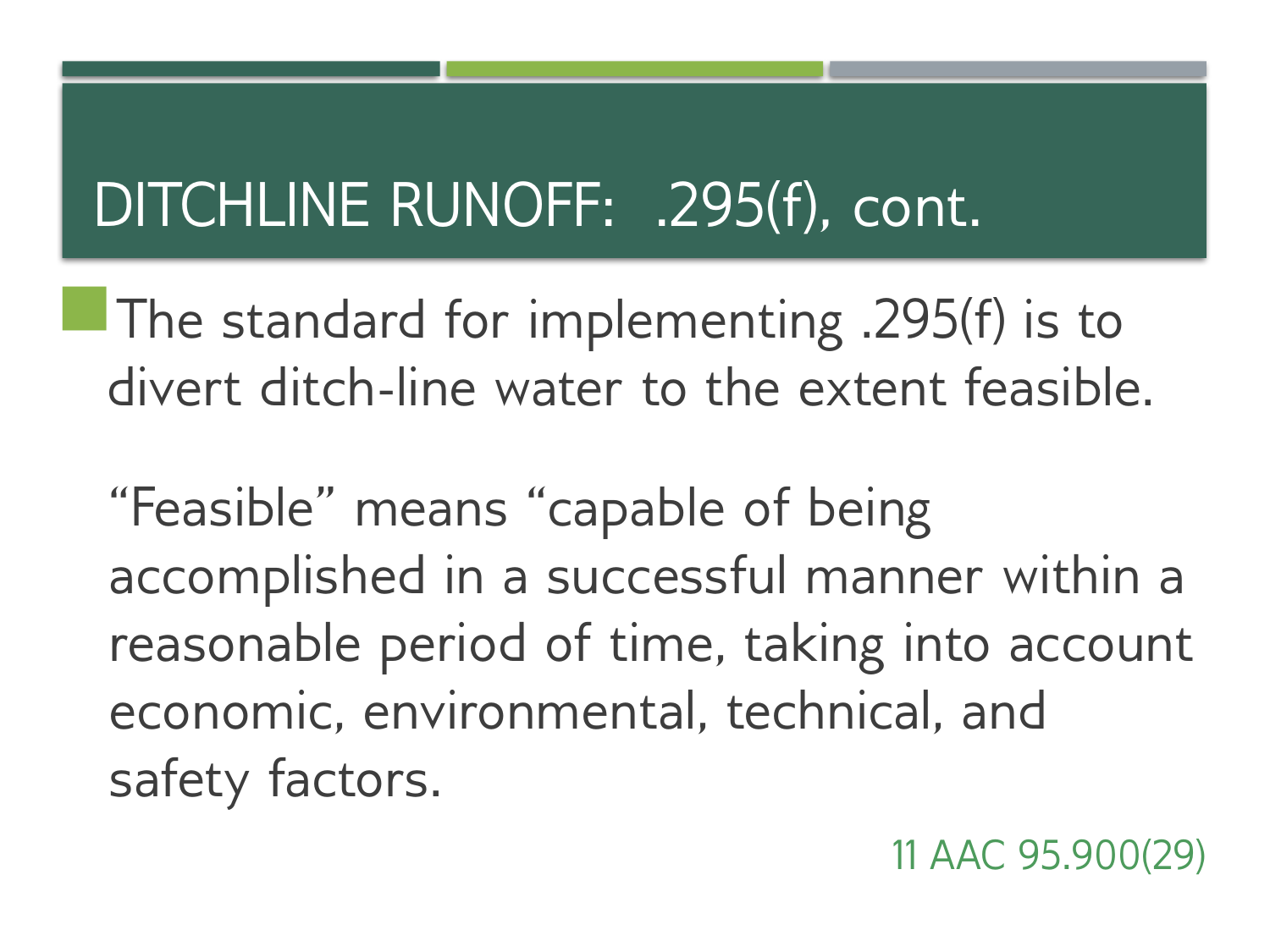

# Ditchline runoff:  .295(f), cont.
The standard for implementing .295(f) is to divert ditch-line water to the extent feasible.

“Feasible” means “capable of being accomplished in a successful manner within a reasonable period of time, taking into account economic, environmental, technical, and safety factors.
11 AAC 95.900(29)